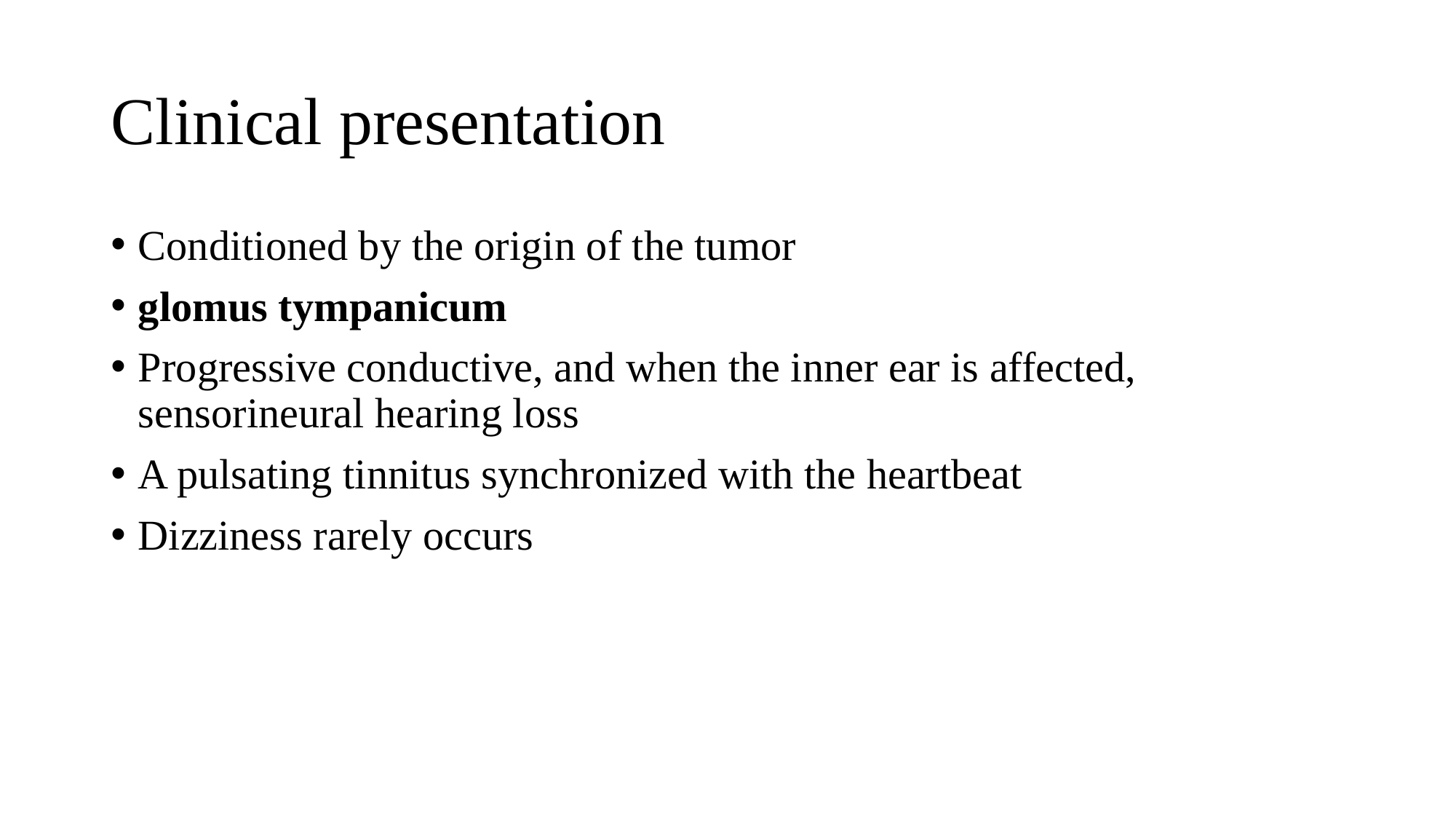

# Clinical presentation
Conditioned by the origin of the tumor
glomus tympanicum
Progressive conductive, and when the inner ear is affected, sensorineural hearing loss
A pulsating tinnitus synchronized with the heartbeat
Dizziness rarely occurs